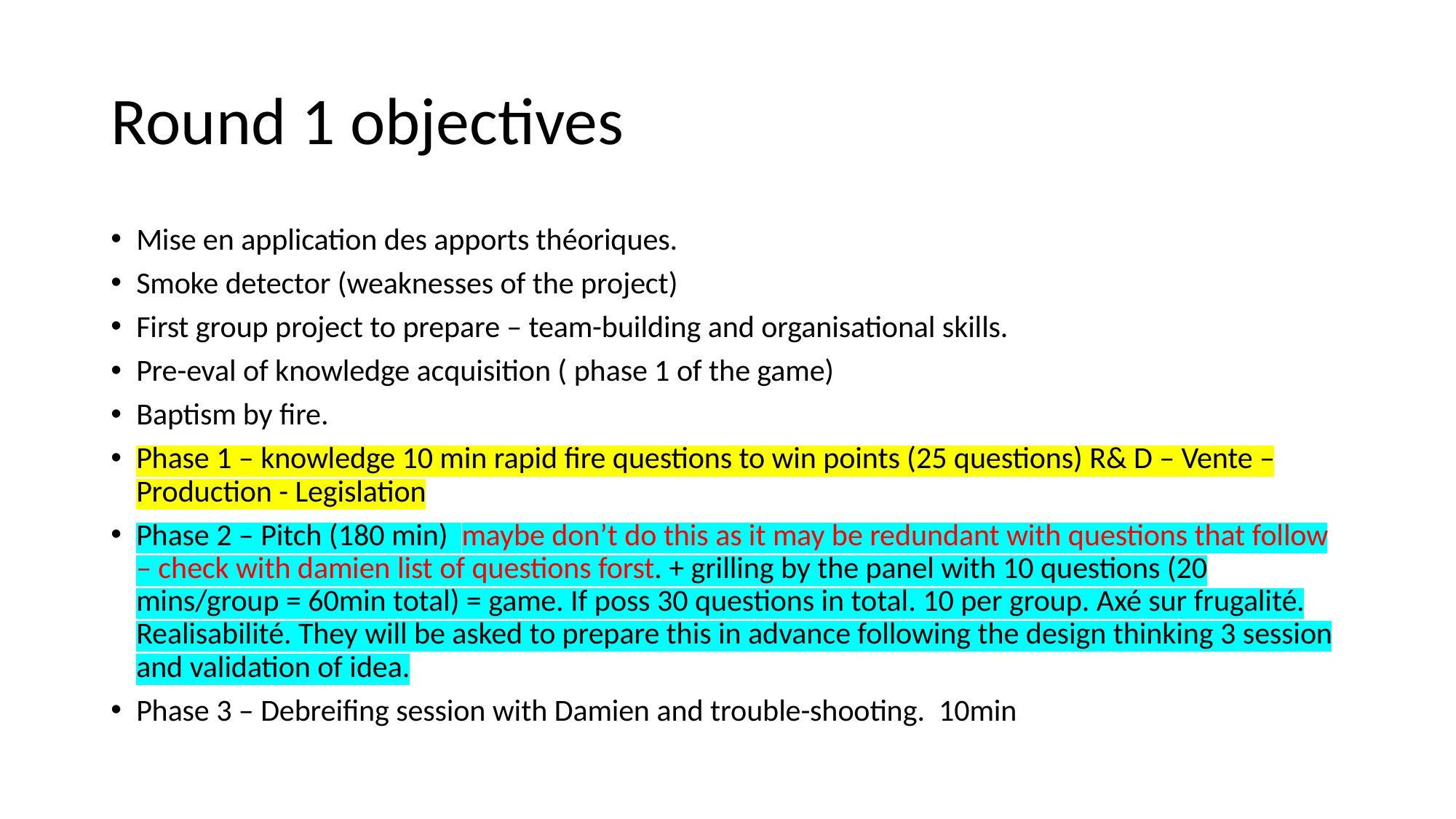

# Round 1 objectives
Mise en application des apports théoriques.
Smoke detector (weaknesses of the project)
First group project to prepare – team-building and organisational skills.
Pre-eval of knowledge acquisition ( phase 1 of the game)
Baptism by fire.
Phase 1 – knowledge 10 min rapid fire questions to win points (25 questions) R& D – Vente – Production - Legislation
Phase 2 – Pitch (180 min)  maybe don’t do this as it may be redundant with questions that follow – check with damien list of questions forst. + grilling by the panel with 10 questions (20 mins/group = 60min total) = game. If poss 30 questions in total. 10 per group. Axé sur frugalité. Realisabilité. They will be asked to prepare this in advance following the design thinking 3 session and validation of idea.
Phase 3 – Debreifing session with Damien and trouble-shooting.  10min